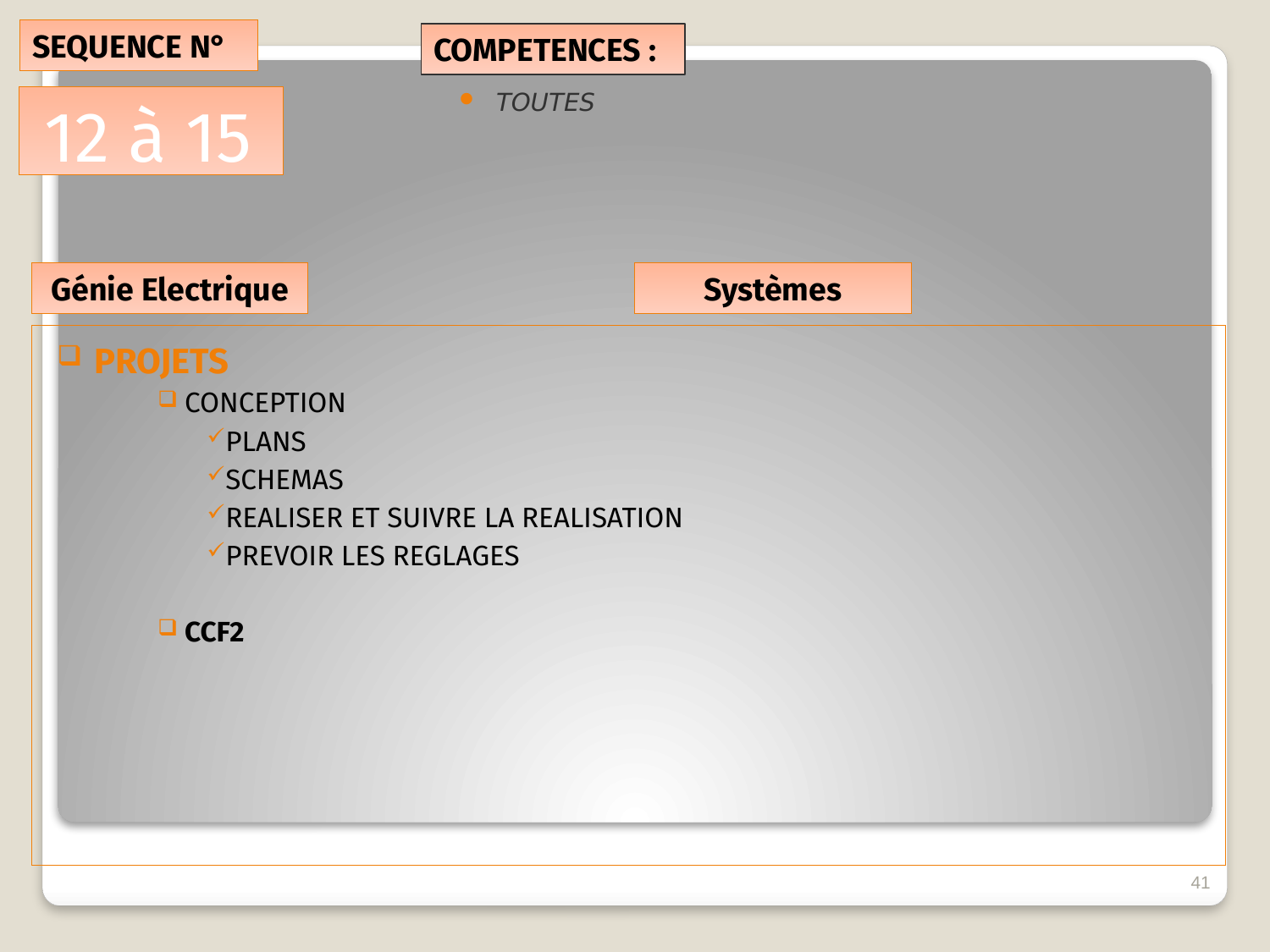

TOUTES
12 à 15
PROJETS
 CONCEPTION
PLANS
SCHEMAS
REALISER ET SUIVRE LA REALISATION
PREVOIR LES REGLAGES

 CCF2

41